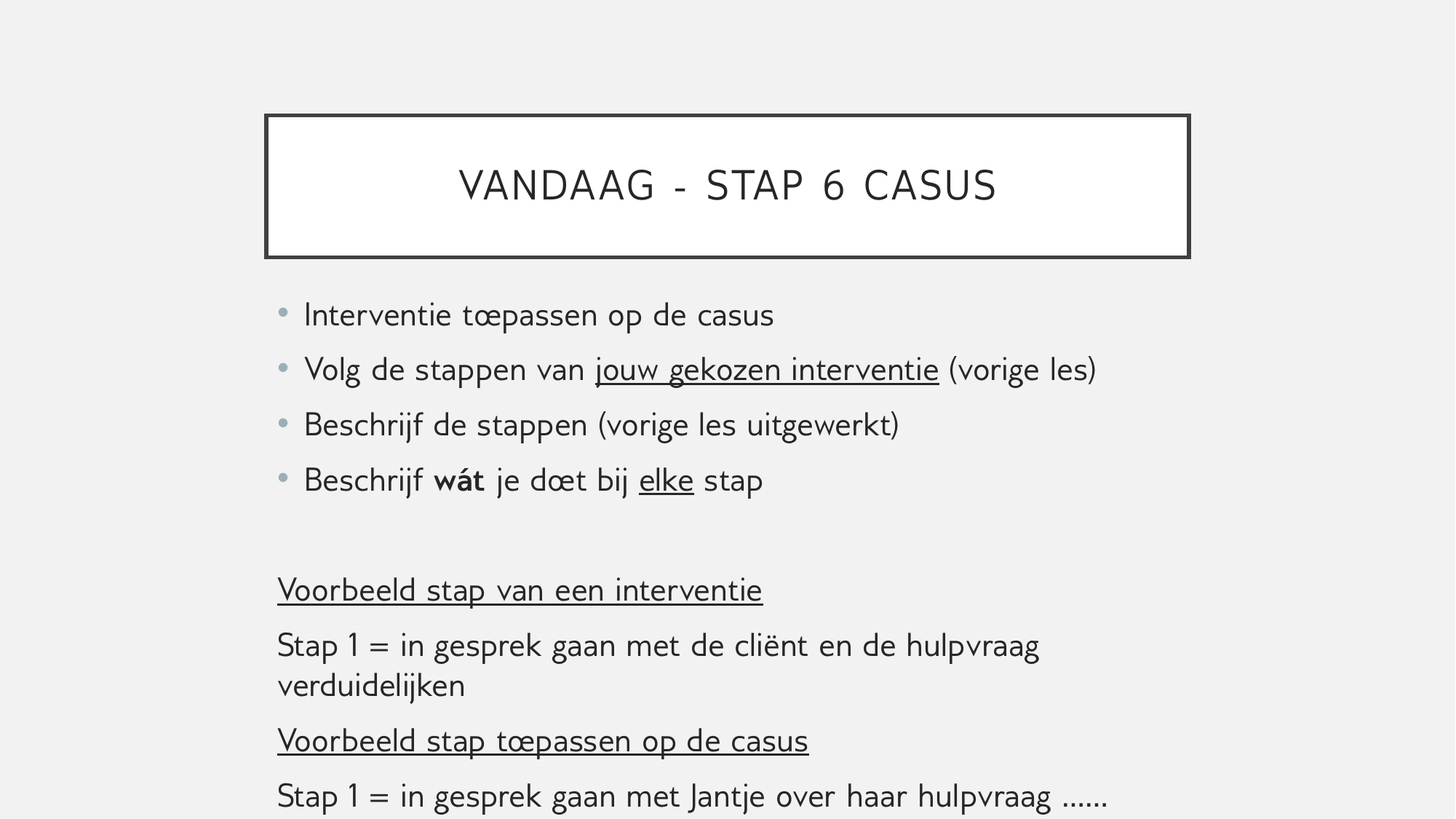

# Vandaag - Stap 6 casus
Interventie toepassen op de casus
Volg de stappen van jouw gekozen interventie (vorige les)
Beschrijf de stappen (vorige les uitgewerkt)
Beschrijf wát je doet bij elke stap

Voorbeeld stap van een interventie
Stap 1 = in gesprek gaan met de cliënt en de hulpvraag verduidelijken
Voorbeeld stap toepassen op de casus
Stap 1 = in gesprek gaan met Jantje over haar hulpvraag ……